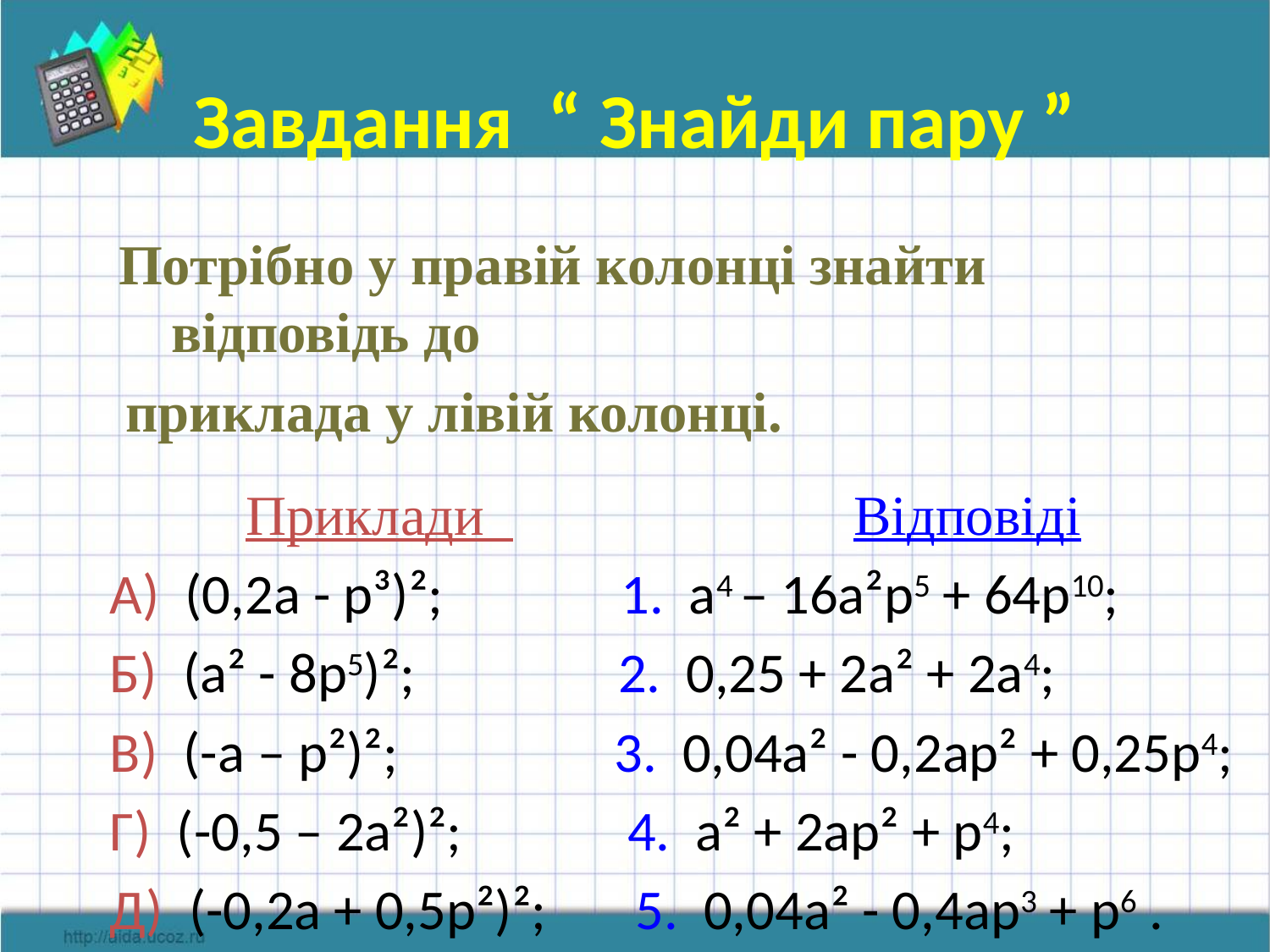

# Завдання  “ Знайди пару ”
  Потрібно у правій колонці знайти відповідь до
  приклада у лівій колонці.

              Приклади                          Відповіді
 А)  (0,2a - p³)²;              1.  a4 – 16a²p5 + 64p10;
 Б)  (a² - 8p5)²;                2.  0,25 + 2a² + 2a4;
 В)  (-a – p²)²;                 3.  0,04a² - 0,2ap² + 0,25p4;
 Г)  (-0,5 – 2a²)²;             4.  a² + 2ap² + p4;
 Д)  (-0,2a + 0,5p²)²;       5.  0,04a² - 0,4ap3 + p6 .